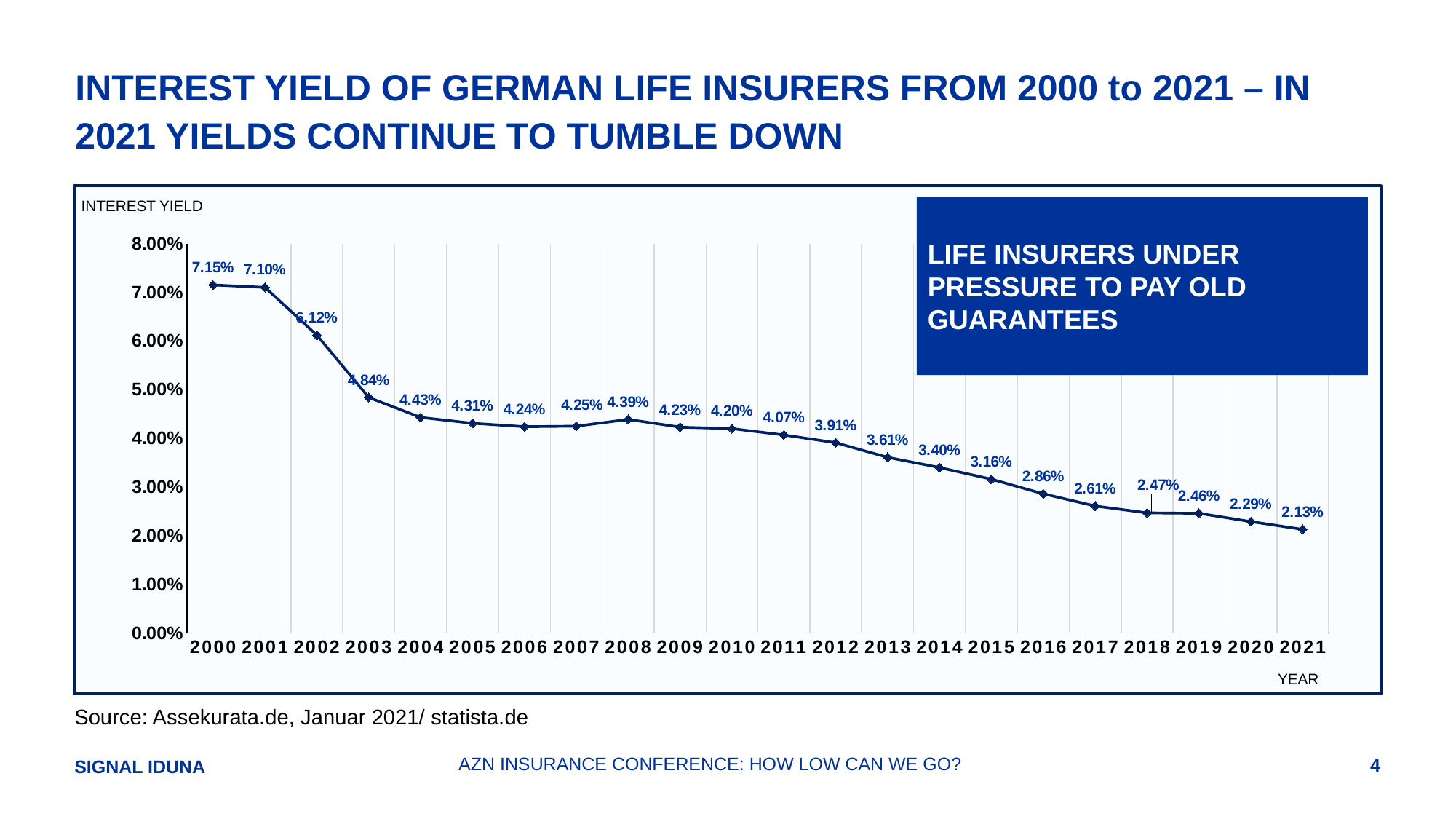

# INTEREST YIELD OF GERMAN LIFE INSURERS FROM 2000 to 2021 – IN 2021 YIELDS CONTINUE TO TUMBLE DOWN

### Chart

| Category |  |
|---|---|
| 2000 | 0.0715 |
| 2001 | 0.071 |
| 2002 | 0.0612 |
| 2003 | 0.0484 |
| 2004 | 0.0443 |
| 2005 | 0.0431 |
| 2006 | 0.0424 |
| 2007 | 0.0425 |
| 2008 | 0.0439 |
| 2009 | 0.0423 |
| 2010 | 0.042 |
| 2011 | 0.0407 |
| 2012 | 0.0391 |
| 2013 | 0.0361 |
| 2014 | 0.034 |
| 2015 | 0.0316 |
| 2016 | 0.0286 |
| 2017 | 0.0261 |
| 2018 | 0.0247 |
| 2019 | 0.0246 |
| 2020 | 0.0229 |
| 2021 | 0.0213 |
INTEREST YIELD
LIFE INSURERS UNDER
PRESSURE TO PAY OLD
GUARANTEES
YEAR
Source: Assekurata.de, Januar 2021/ statista.de
AZN INSURANCE CONFERENCE: HOW LOW CAN WE GO?